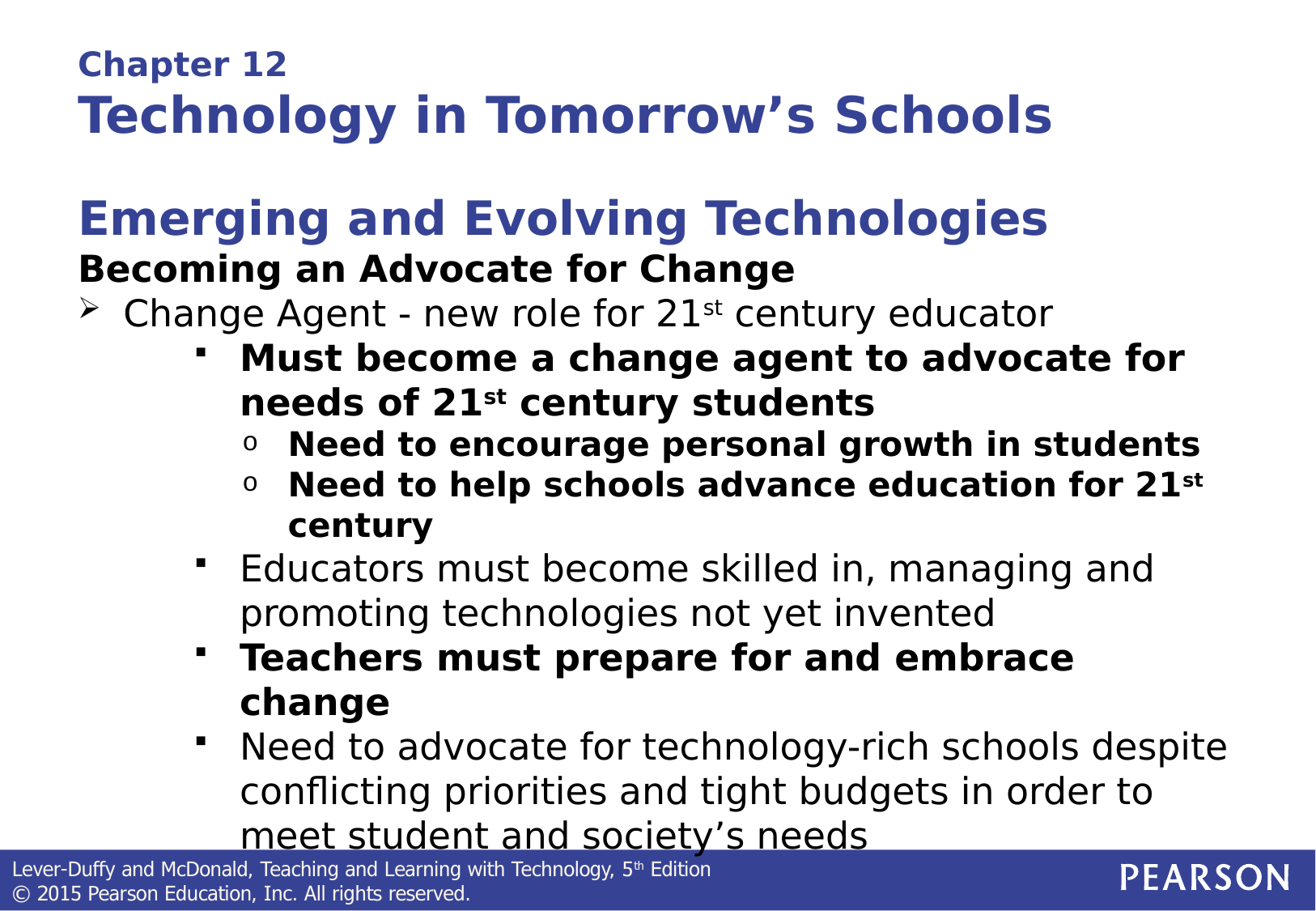

# Chapter 12 Technology in Tomorrow’s Schools
Emerging and Evolving Technologies
Becoming an Advocate for Change
Change Agent - new role for 21st century educator
Must become a change agent to advocate for needs of 21st century students
Need to encourage personal growth in students
Need to help schools advance education for 21st century
Educators must become skilled in, managing and promoting technologies not yet invented
Teachers must prepare for and embrace change
Need to advocate for technology-rich schools despite conflicting priorities and tight budgets in order to meet student and society’s needs